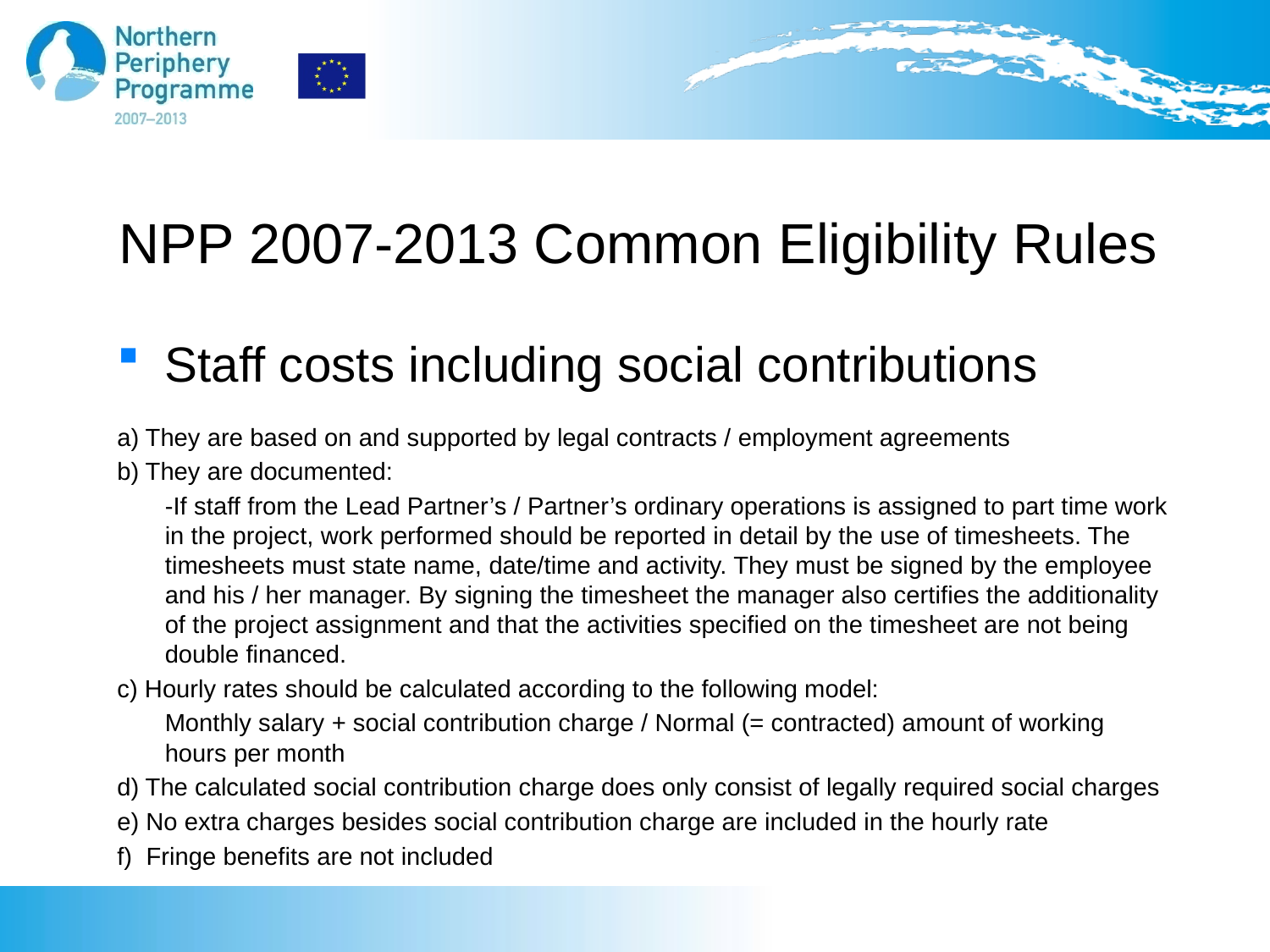

# NPP 2007-2013 Common Eligibility Rules
Staff costs including social contributions

a) They are based on and supported by legal contracts / employment agreements
b) They are documented:
	-If staff from the Lead Partner’s / Partner’s ordinary operations is assigned to part time work in the project, work performed should be reported in detail by the use of timesheets. The timesheets must state name, date/time and activity. They must be signed by the employee and his / her manager. By signing the timesheet the manager also certifies the additionality of the project assignment and that the activities specified on the timesheet are not being double financed.
c) Hourly rates should be calculated according to the following model:
	Monthly salary + social contribution charge / Normal (= contracted) amount of working hours per month
d) The calculated social contribution charge does only consist of legally required social charges
e) No extra charges besides social contribution charge are included in the hourly rate
f)  Fringe benefits are not included